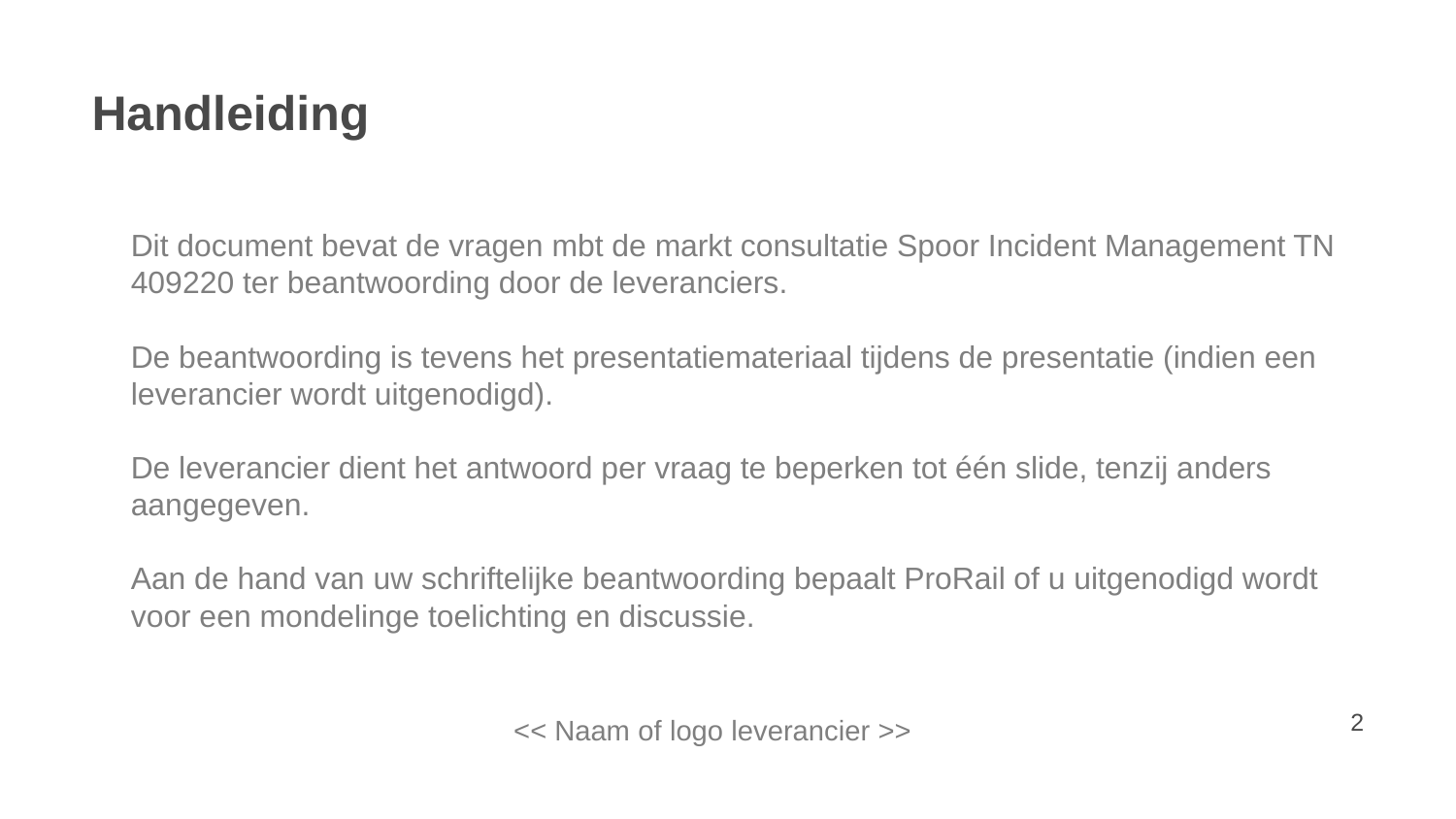

# Handleiding
Dit document bevat de vragen mbt de markt consultatie Spoor Incident Management TN 409220 ter beantwoording door de leveranciers.

De beantwoording is tevens het presentatiemateriaal tijdens de presentatie (indien een leverancier wordt uitgenodigd).

De leverancier dient het antwoord per vraag te beperken tot één slide, tenzij anders aangegeven.

Aan de hand van uw schriftelijke beantwoording bepaalt ProRail of u uitgenodigd wordt voor een mondelinge toelichting en discussie.

<< Naam of logo leverancier >>